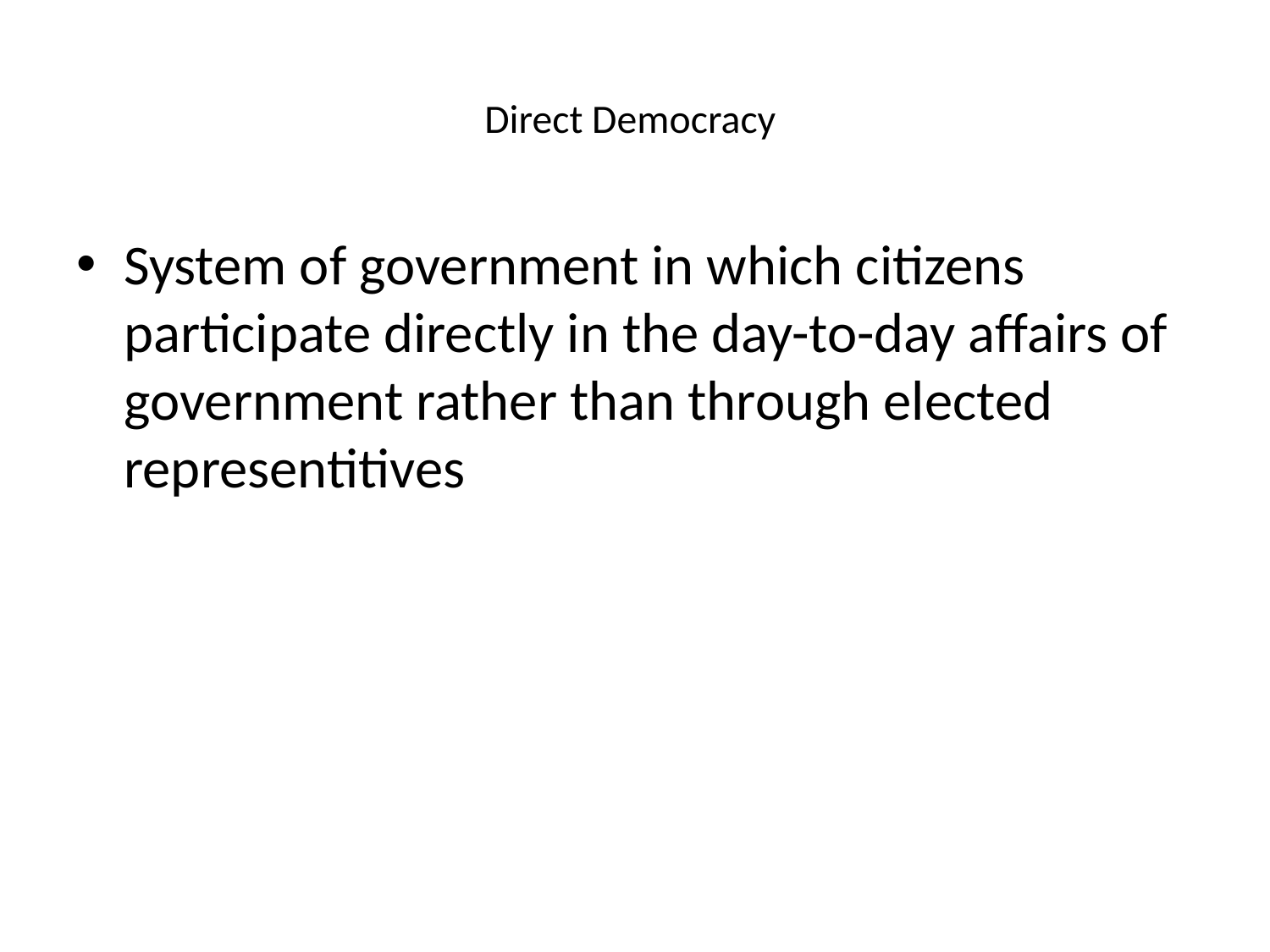

# Direct Democracy
System of government in which citizens participate directly in the day-to-day affairs of government rather than through elected representitives